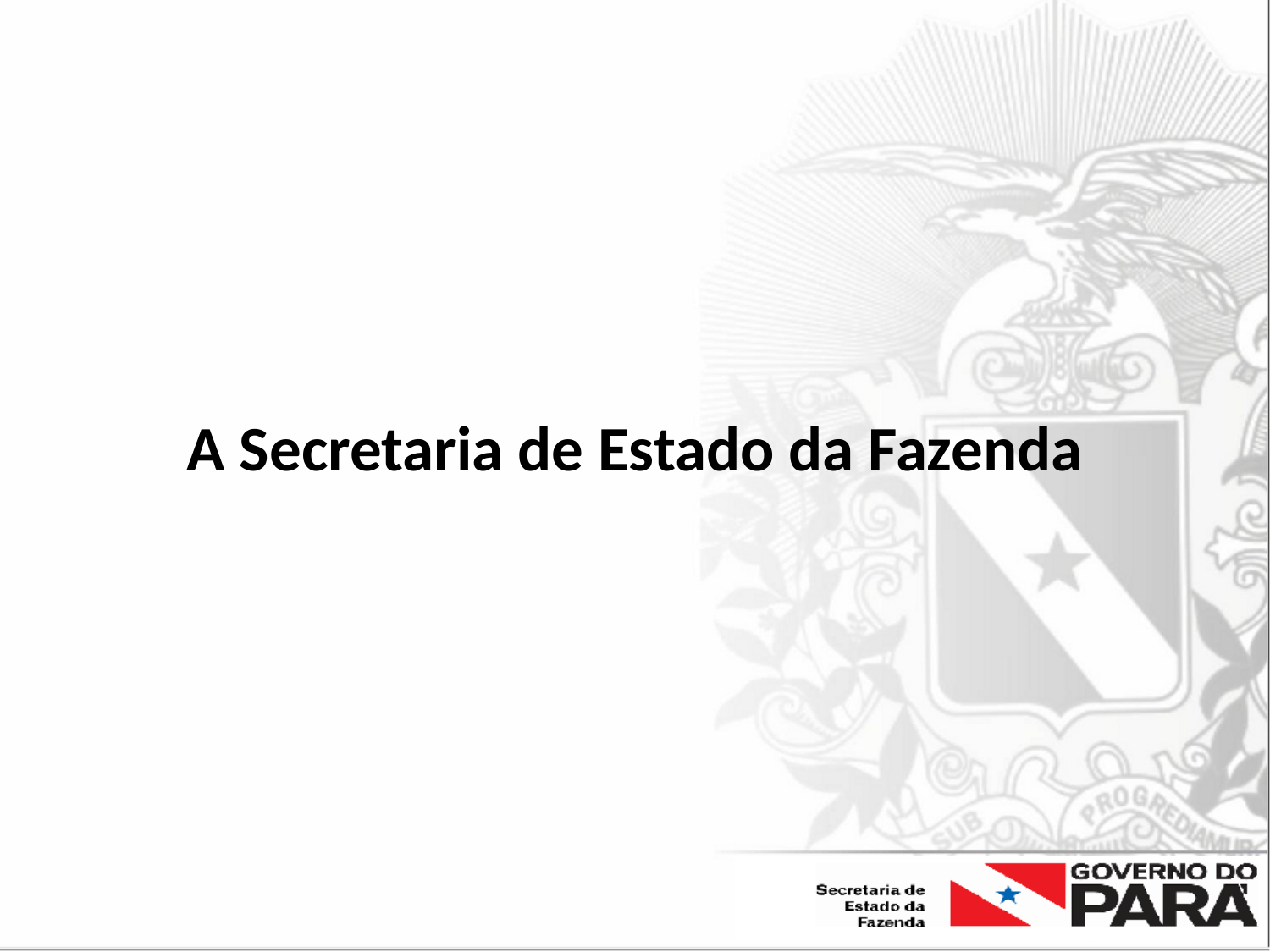

# A Secretaria de Estado da Fazenda